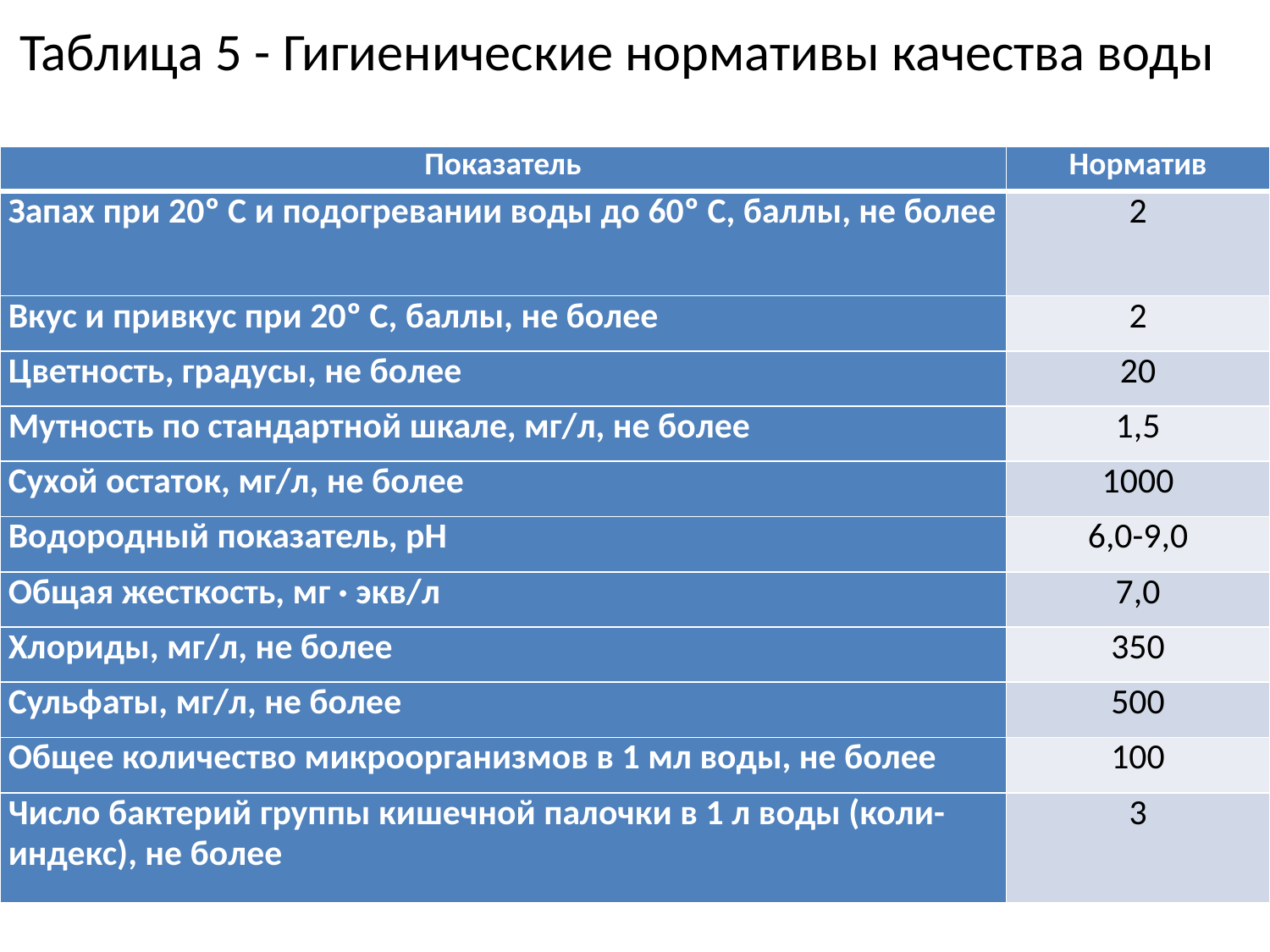

# Таблица 5 - Гигиенические нормативы качества воды
| Показатель | Норматив |
| --- | --- |
| Запах при 20º С и подогревании воды до 60º С, баллы, не более | 2 |
| Вкус и привкус при 20º С, баллы, не более | 2 |
| Цветность, градусы, не более | 20 |
| Мутность по стандартной шкале, мг/л, не более | 1,5 |
| Сухой остаток, мг/л, не более | 1000 |
| Водородный показатель, рН | 6,0-9,0 |
| Общая жесткость, мг · экв/л | 7,0 |
| Хлориды, мг/л, не более | 350 |
| Сульфаты, мг/л, не более | 500 |
| Общее количество микроорганизмов в 1 мл воды, не более | 100 |
| Число бактерий группы кишечной палочки в 1 л воды (коли-индекс), не более | 3 |